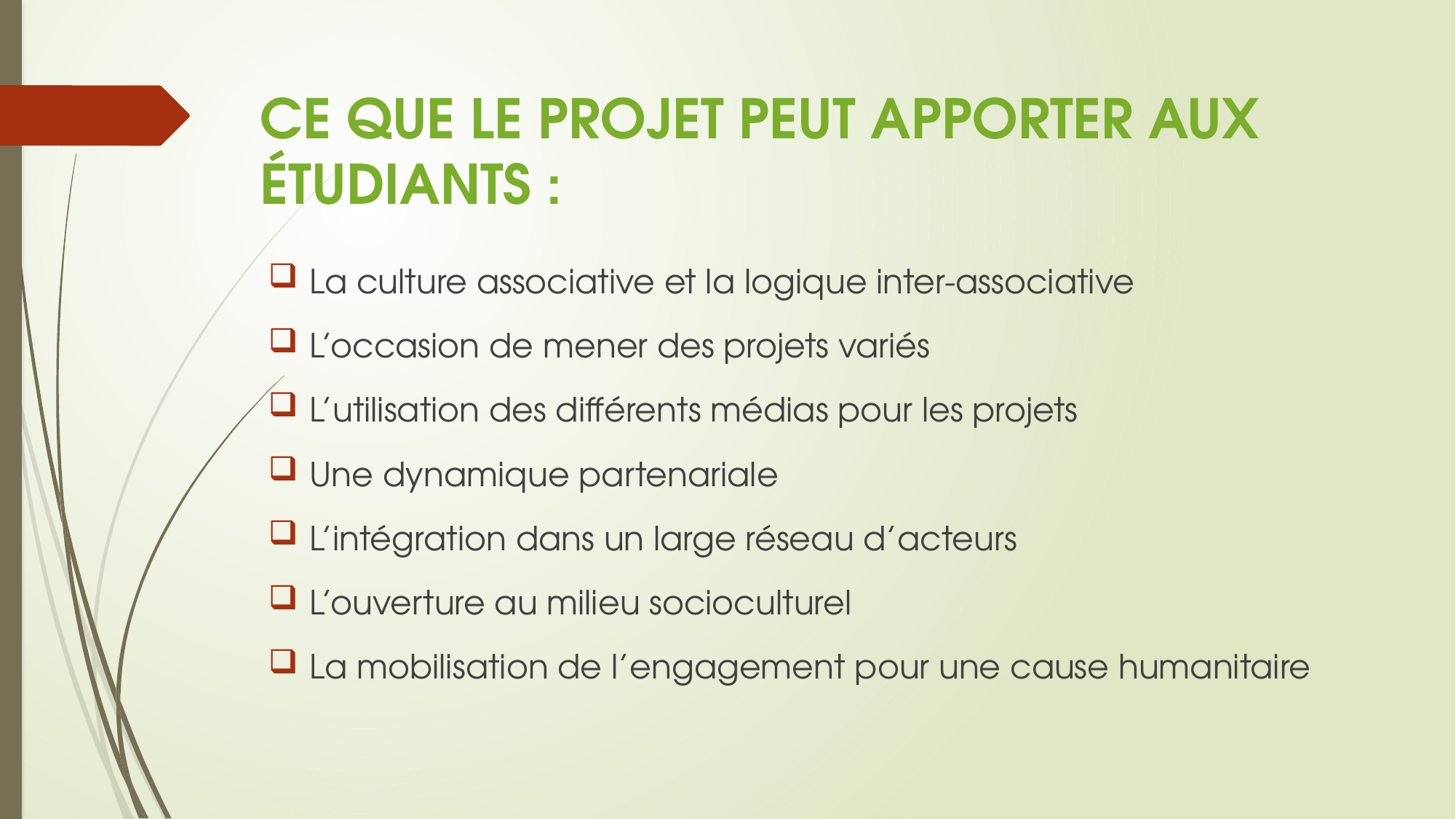

# Ce que le projet peut apporter aux étudiants :
La culture associative et la logique inter-associative
L’occasion de mener des projets variés
L’utilisation des différents médias pour les projets
Une dynamique partenariale
L’intégration dans un large réseau d’acteurs
L’ouverture au milieu socioculturel
La mobilisation de l’engagement pour une cause humanitaire